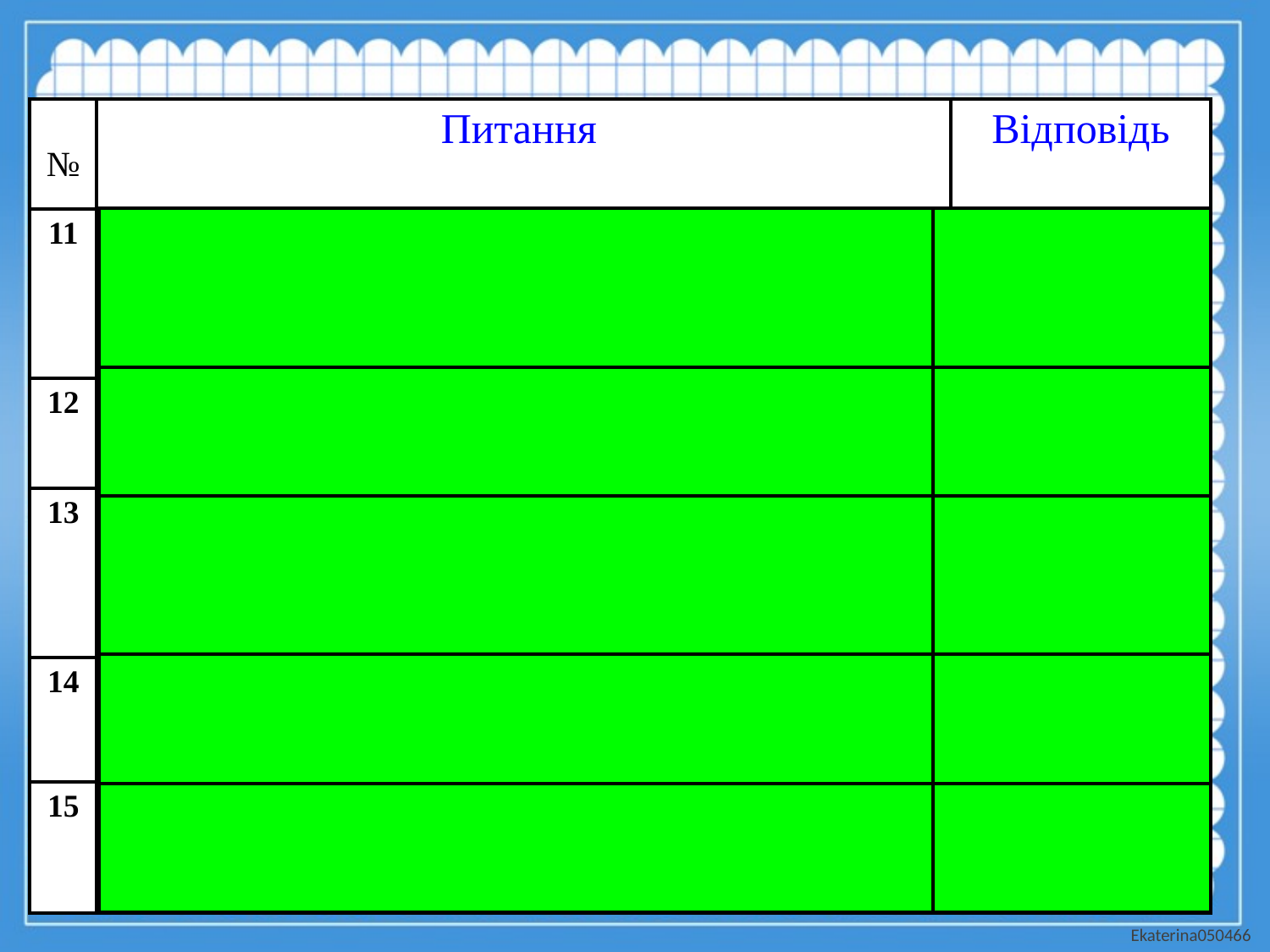

| № | Питання | Відповідь |
| --- | --- | --- |
| 11 | Рівність, яка вірна при всіх значеннях змінних? | Тотожність |
| 12 | Найбільше ціле від'ємне число? | -1 |
| 13 | Скільки буде, коли 10 поділити на десяту частину? | 100 |
| 14 | Де виникли арабські числа? | В Індії |
| 15 | Який найвищий бал у школах України? | 12 |
|  |
| --- |
|  |
| --- |
|  |
| --- |
|  |
| --- |
|  |
| --- |
|  |
| --- |
|  |
| --- |
|  |
| --- |
|  |
| --- |
|  |
| --- |